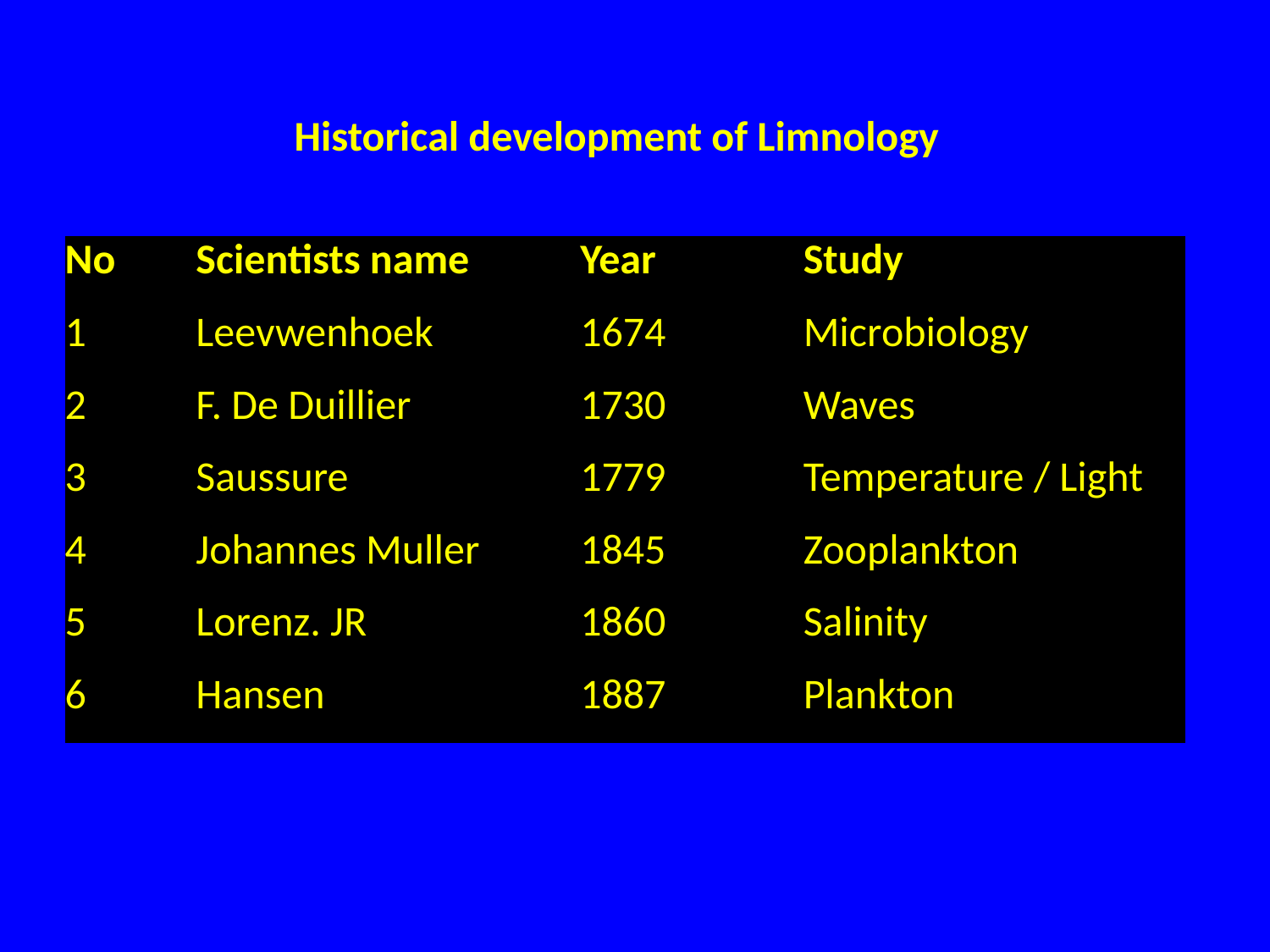

Historical development of Limnology
| No | Scientists name | Year | Study |
| --- | --- | --- | --- |
| 1 | Leevwenhoek | 1674 | Microbiology |
| 2 | F. De Duillier | 1730 | Waves |
| 3 | Saussure | 1779 | Temperature / Light |
| 4 | Johannes Muller | 1845 | Zooplankton |
| 5 | Lorenz. JR | 1860 | Salinity |
| 6 | Hansen | 1887 | Plankton |